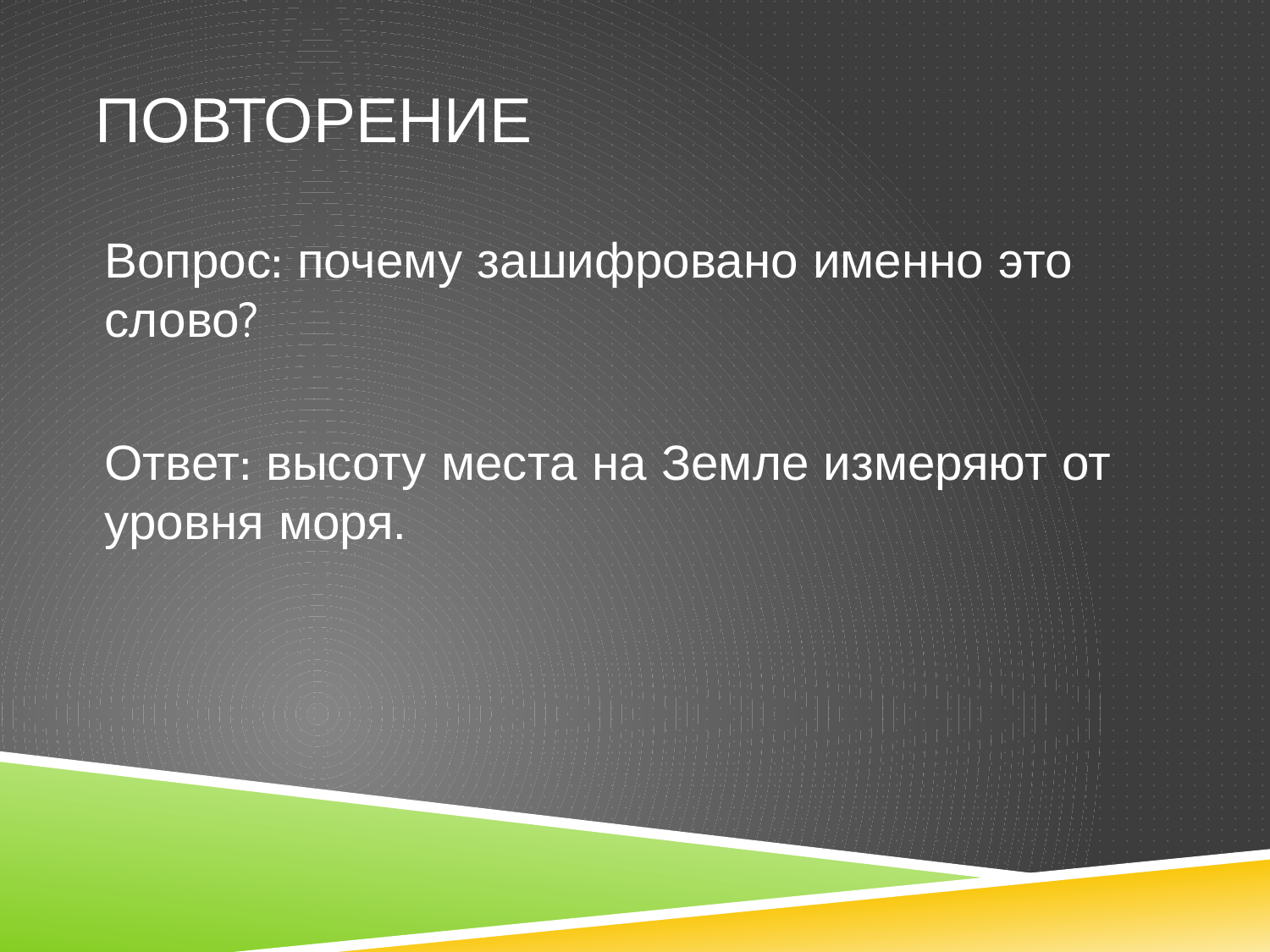

# Повторение
Вопрос: почему зашифровано именно это слово?

Ответ: высоту места на Земле измеряют от уровня моря.